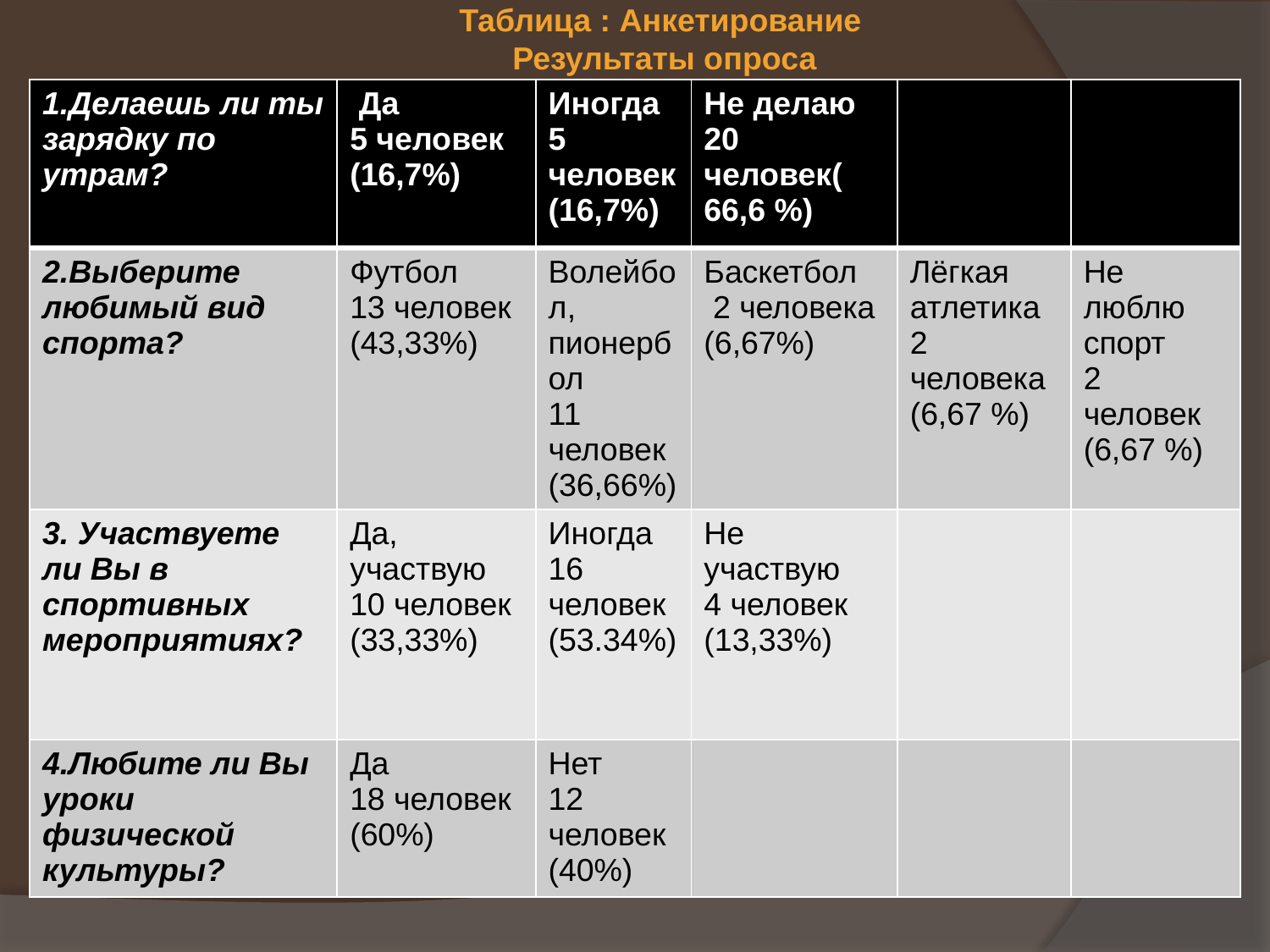

# Таблица : Анкетирование Результаты опроса
| 1.Делаешь ли ты зарядку по утрам? | Да 5 человек (16,7%) | Иногда 5 человек (16,7%) | Не делаю 20 человек( 66,6 %) |  |  |
| --- | --- | --- | --- | --- | --- |
| 2.Выберите любимый вид спорта? | Футбол 13 человек (43,33%) | Волейбол, пионербол 11 человек (36,66%) | Баскетбол 2 человека (6,67%) | Лёгкая атлетика 2 человека (6,67 %) | Не люблю спорт 2 человек (6,67 %) |
| 3. Участвуете ли Вы в спортивных мероприятиях? | Да, участвую 10 человек (33,33%) | Иногда 16 человек (53.34%) | Не участвую 4 человек (13,33%) |  |  |
| 4.Любите ли Вы уроки физической культуры? | Да 18 человек (60%) | Нет 12 человек (40%) |  |  |  |